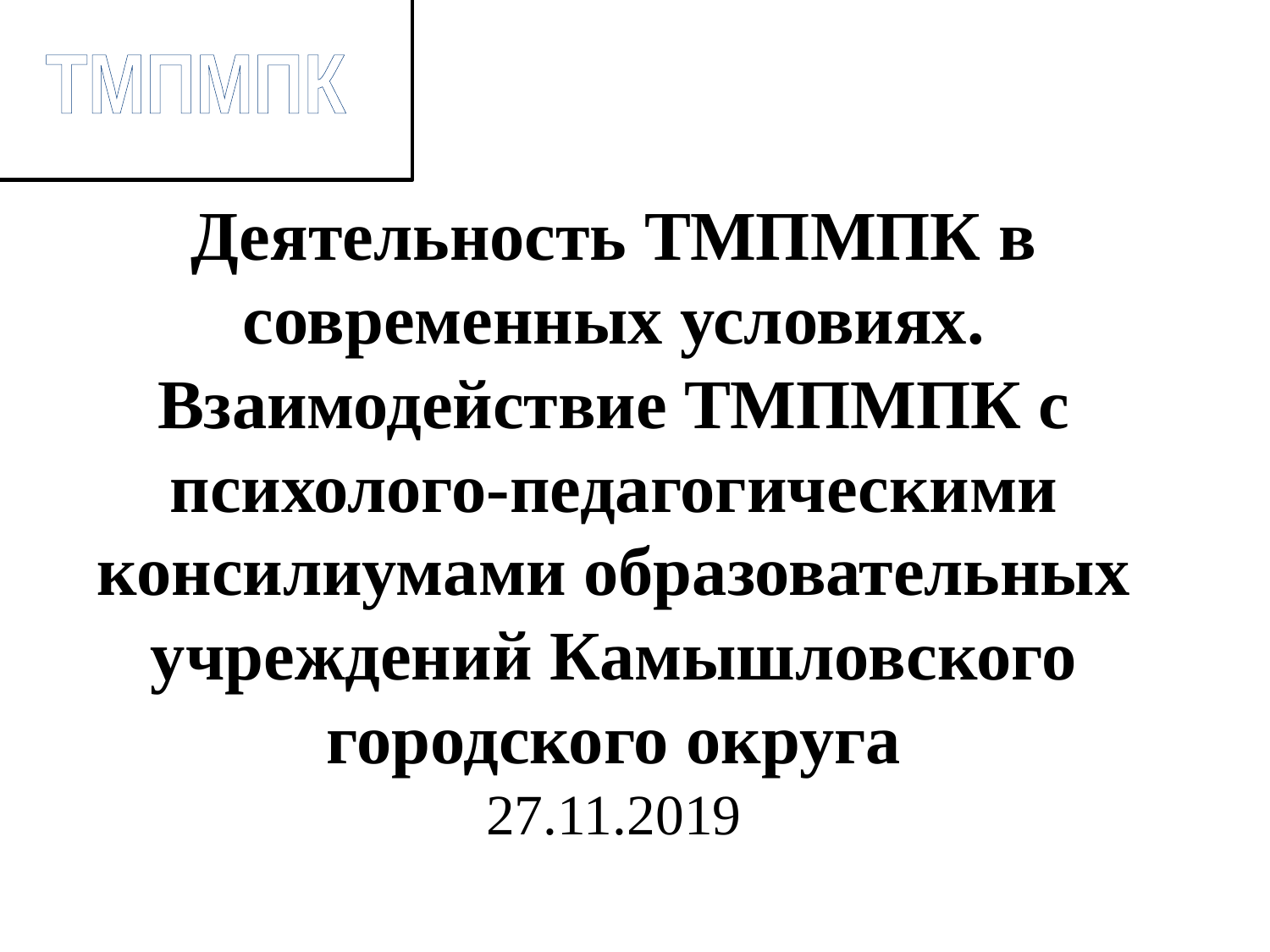

ТМПМПК
# Деятельность ТМПМПК в современных условиях. Взаимодействие ТМПМПК с психолого-педагогическими консилиумами образовательных учреждений Камышловского городского округа 27.11.2019